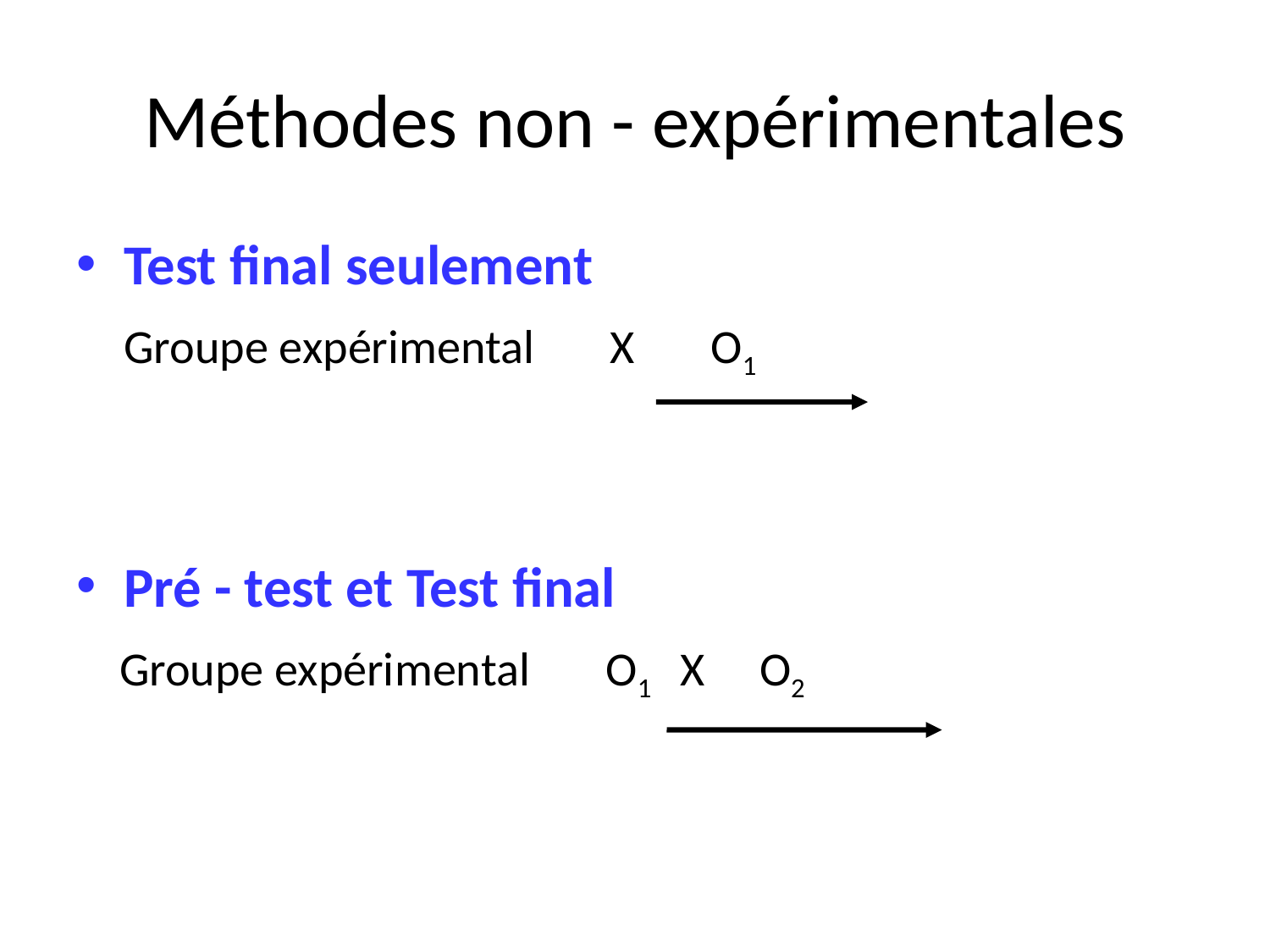

# Méthodes non - expérimentales
Test final seulement
	Groupe expérimental       X       O1

Pré - test et Test final
    Groupe expérimental       O1    X     O2